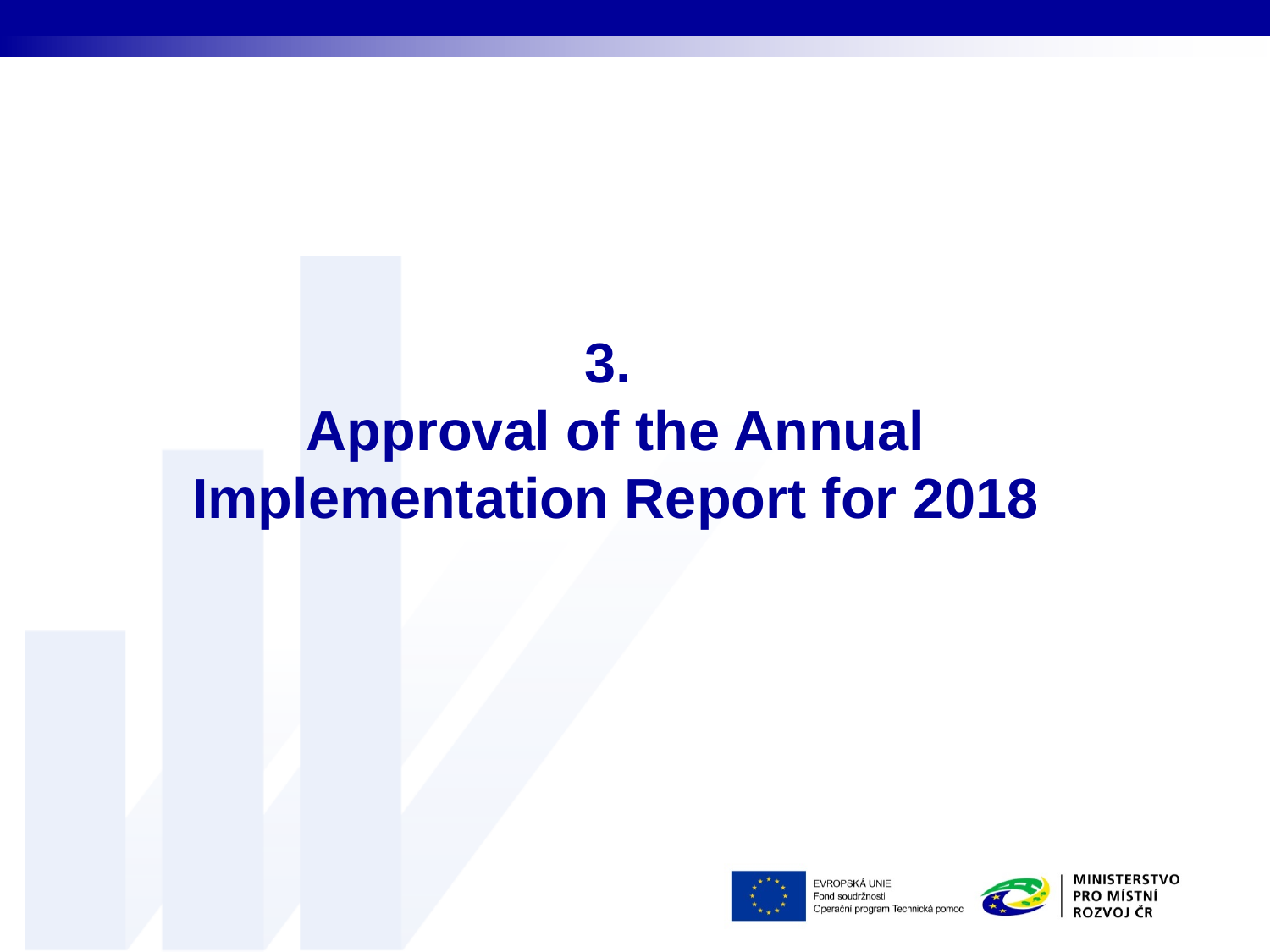

# 3. Approval of the Annual Implementation Report for 2018